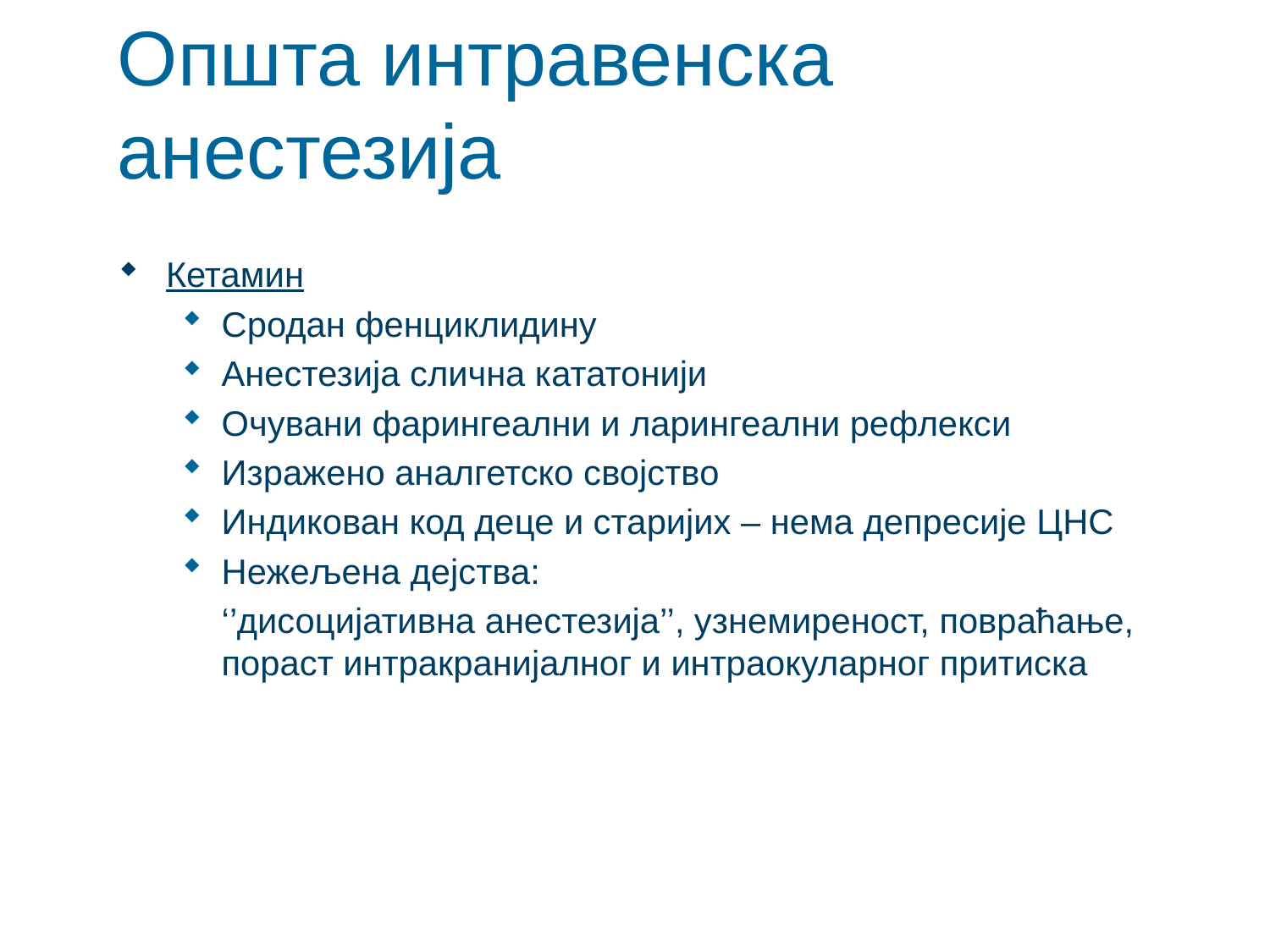

# Општа интравенска анестезија
Кетамин
Сродан фенциклидину
Анестезија слична кататонији
Очувани фарингеални и ларингеални рефлекси
Изражено аналгетско својство
Индикован код деце и старијих – нема депресије ЦНС
Нежељена дејства:
	‘’дисоцијативна анестезија’’, узнемиреност, повраћање, пораст интракранијалног и интраокуларног притиска